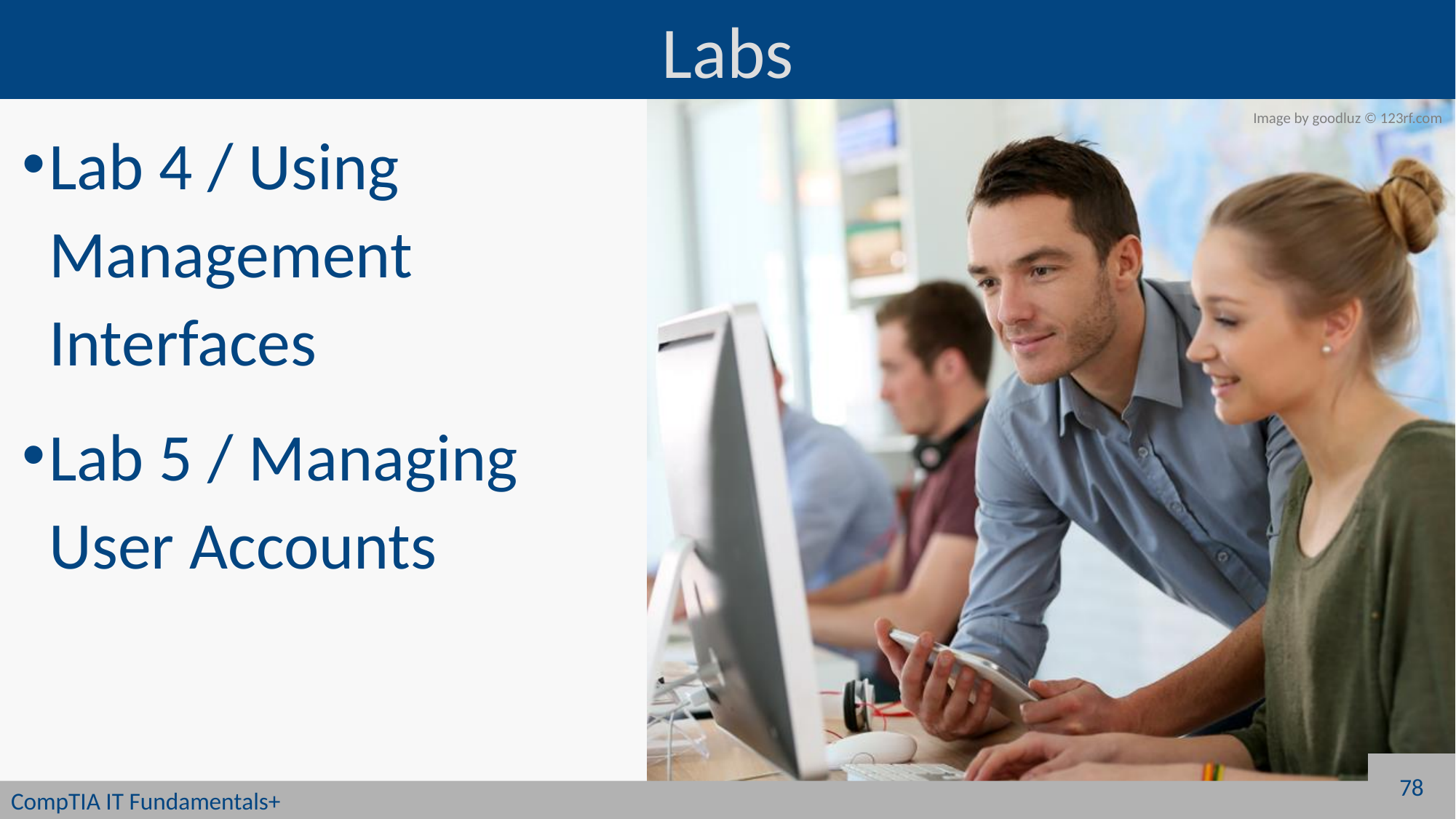

Lab 4 / Using Management Interfaces
Lab 5 / Managing User Accounts
78
CompTIA IT Fundamentals+